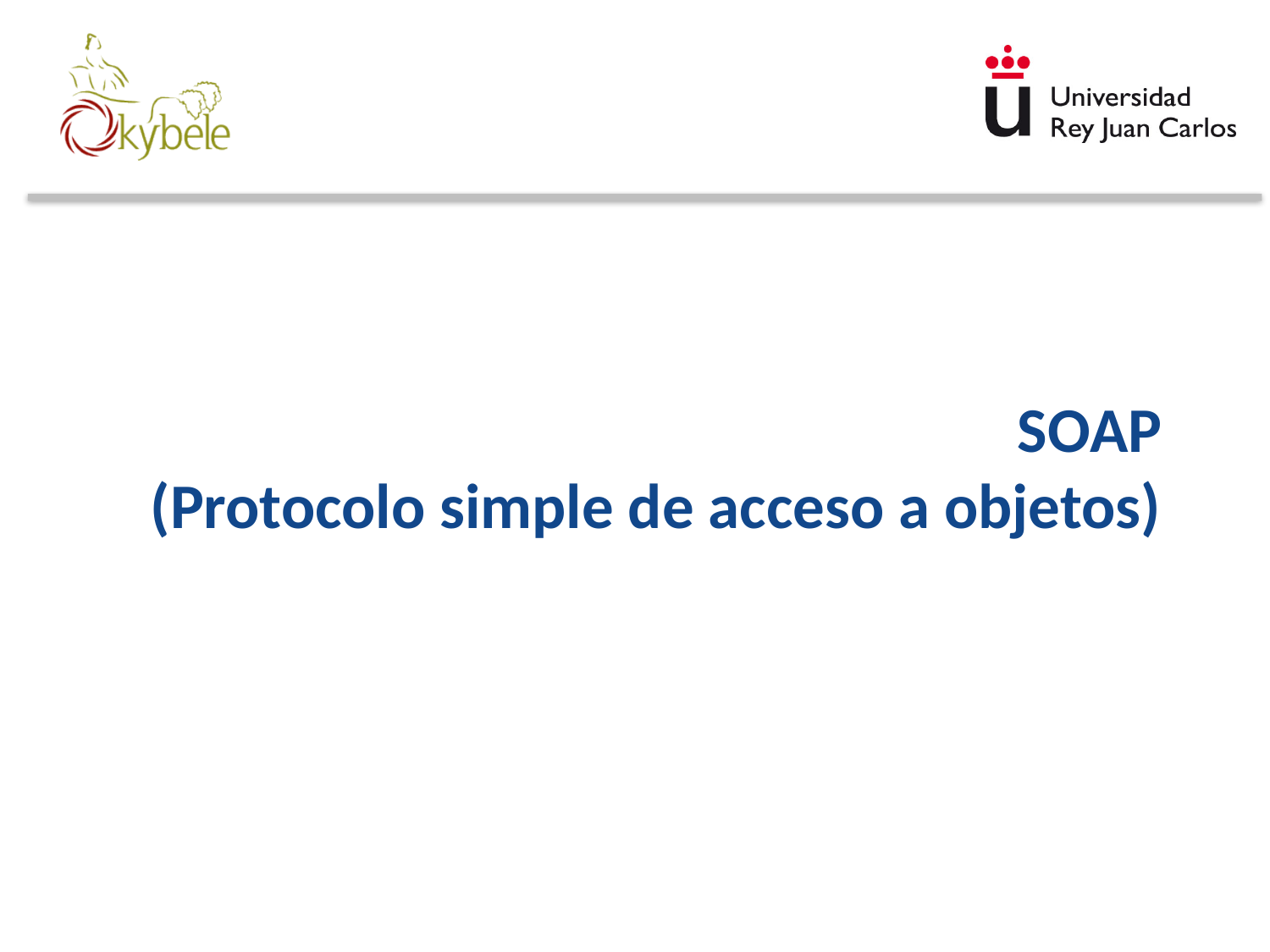

# SOAP (Protocolo simple de acceso a objetos)